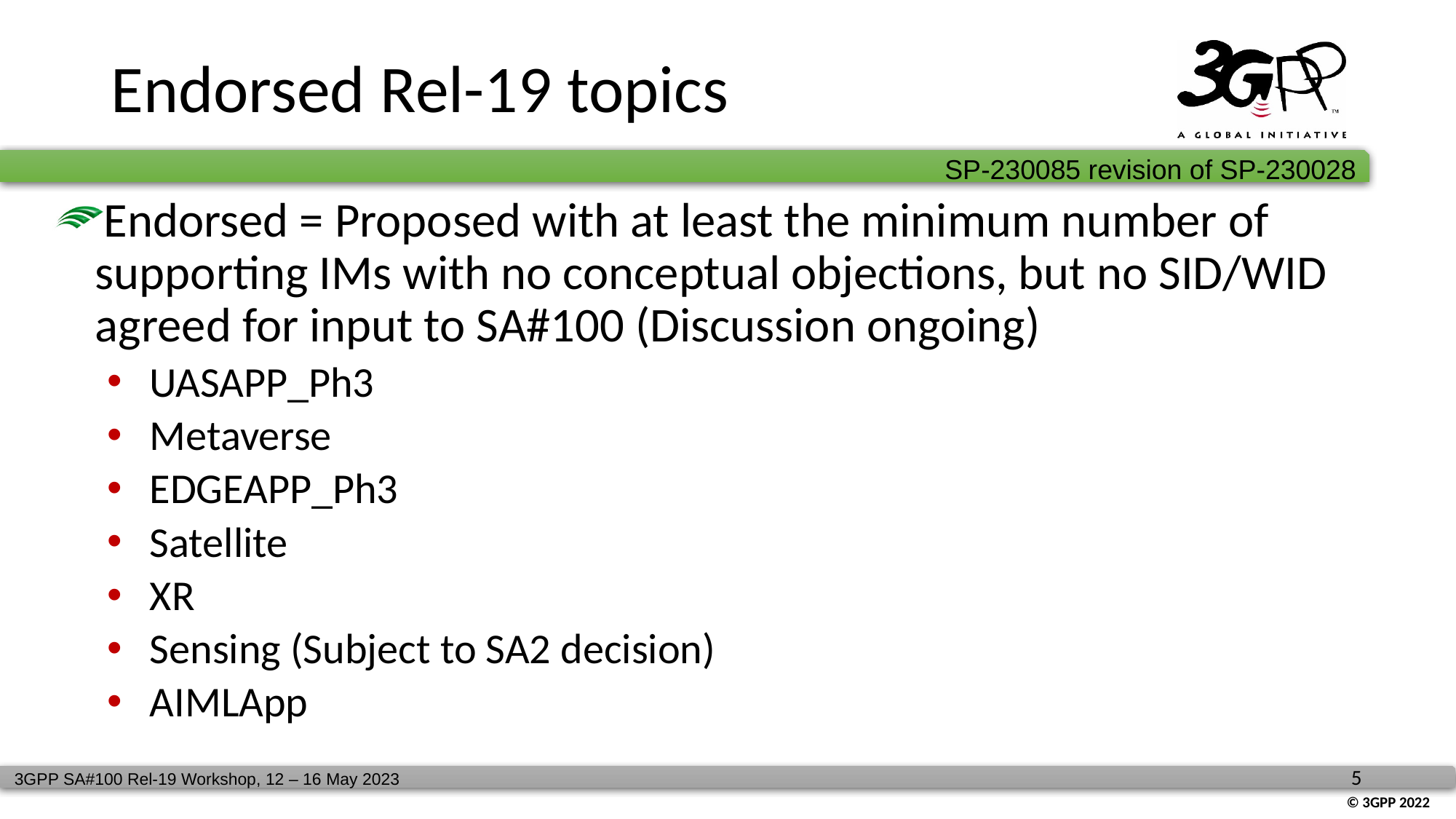

# Endorsed Rel-19 topics
Endorsed = Proposed with at least the minimum number of supporting IMs with no conceptual objections, but no SID/WID agreed for input to SA#100 (Discussion ongoing)
UASAPP_Ph3
Metaverse
EDGEAPP_Ph3
Satellite
XR
Sensing (Subject to SA2 decision)
AIMLApp